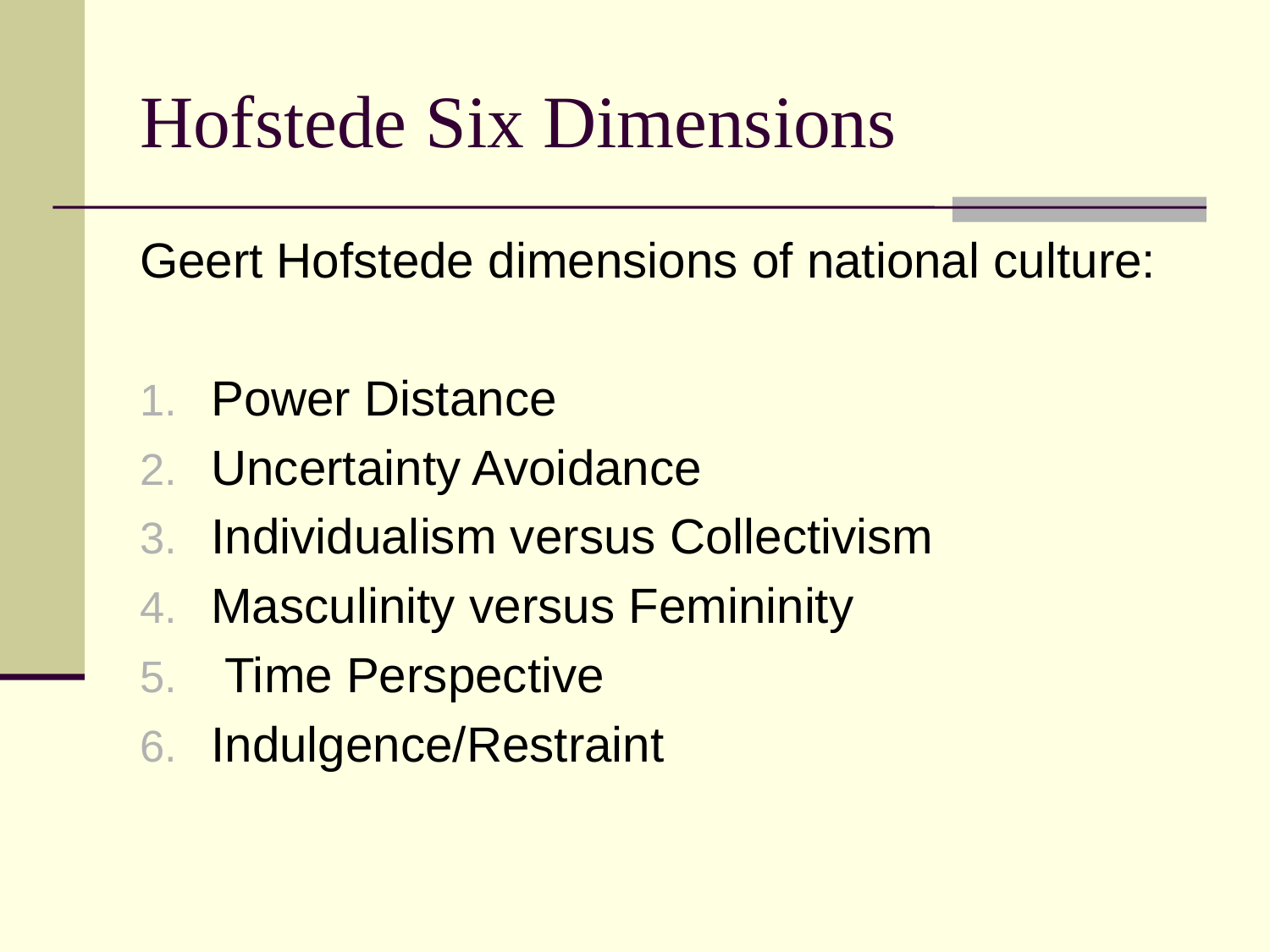

# Hofstede Six Dimensions
Geert Hofstede dimensions of national culture:

Power Distance
Uncertainty Avoidance
Individualism versus Collectivism
Masculinity versus Femininity
 Time Perspective
Indulgence/Restraint